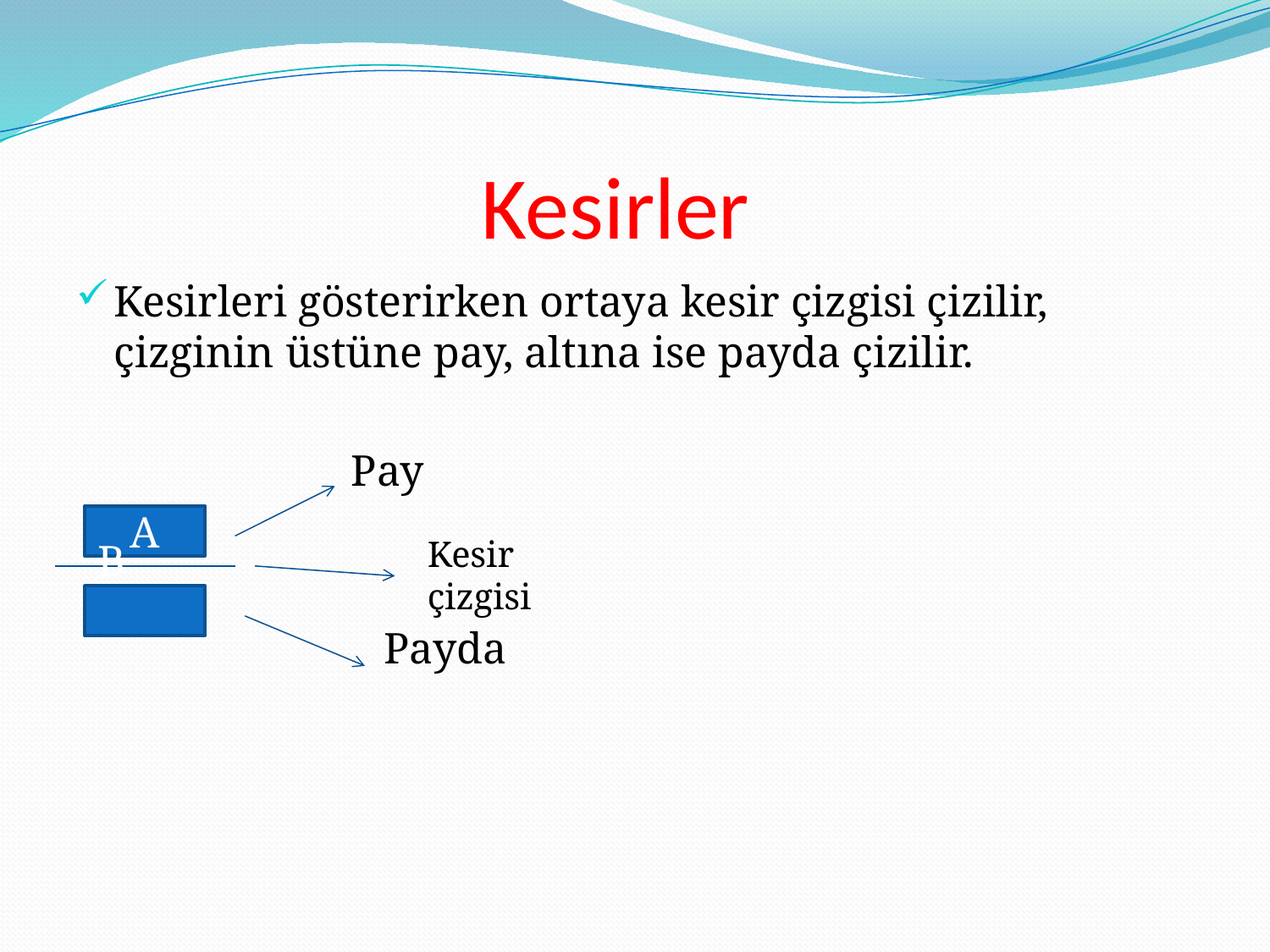

# Kesirler
Kesirleri gösterirken ortaya kesir çizgisi çizilir, çizginin üstüne pay, altına ise payda çizilir.

                         Pay

                            Payda

A
Kesir çizgisi
B